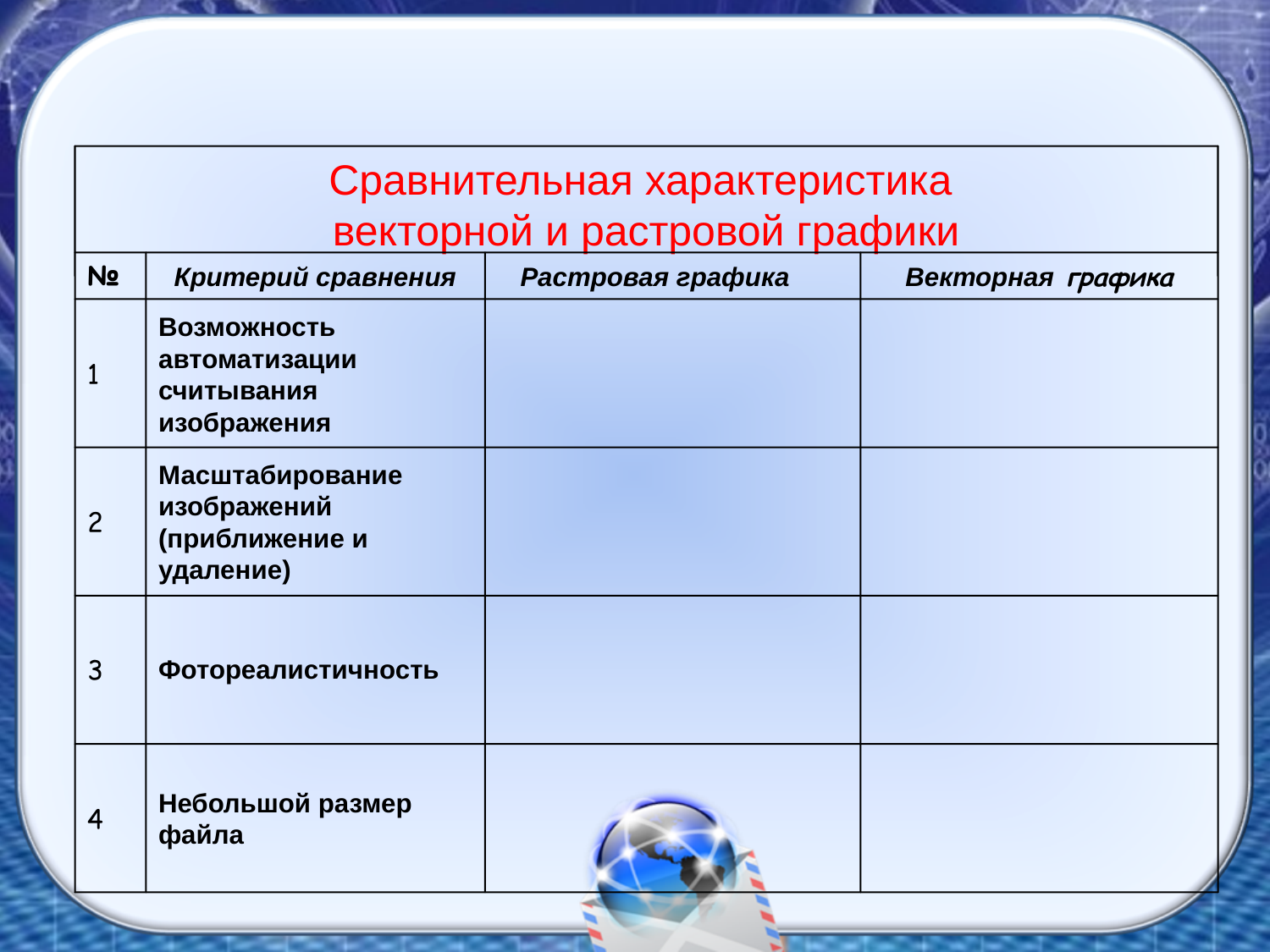

Сравнительная характеристика
векторной и растровой графики

№

Критерий сравнения

Растровая графика

Векторная графика

1

Возможность автоматизации
считывания изображения

2

Масштабирование изображений (приближение и удаление)

Фотореалистичность
3

4

Небольшой размер файла